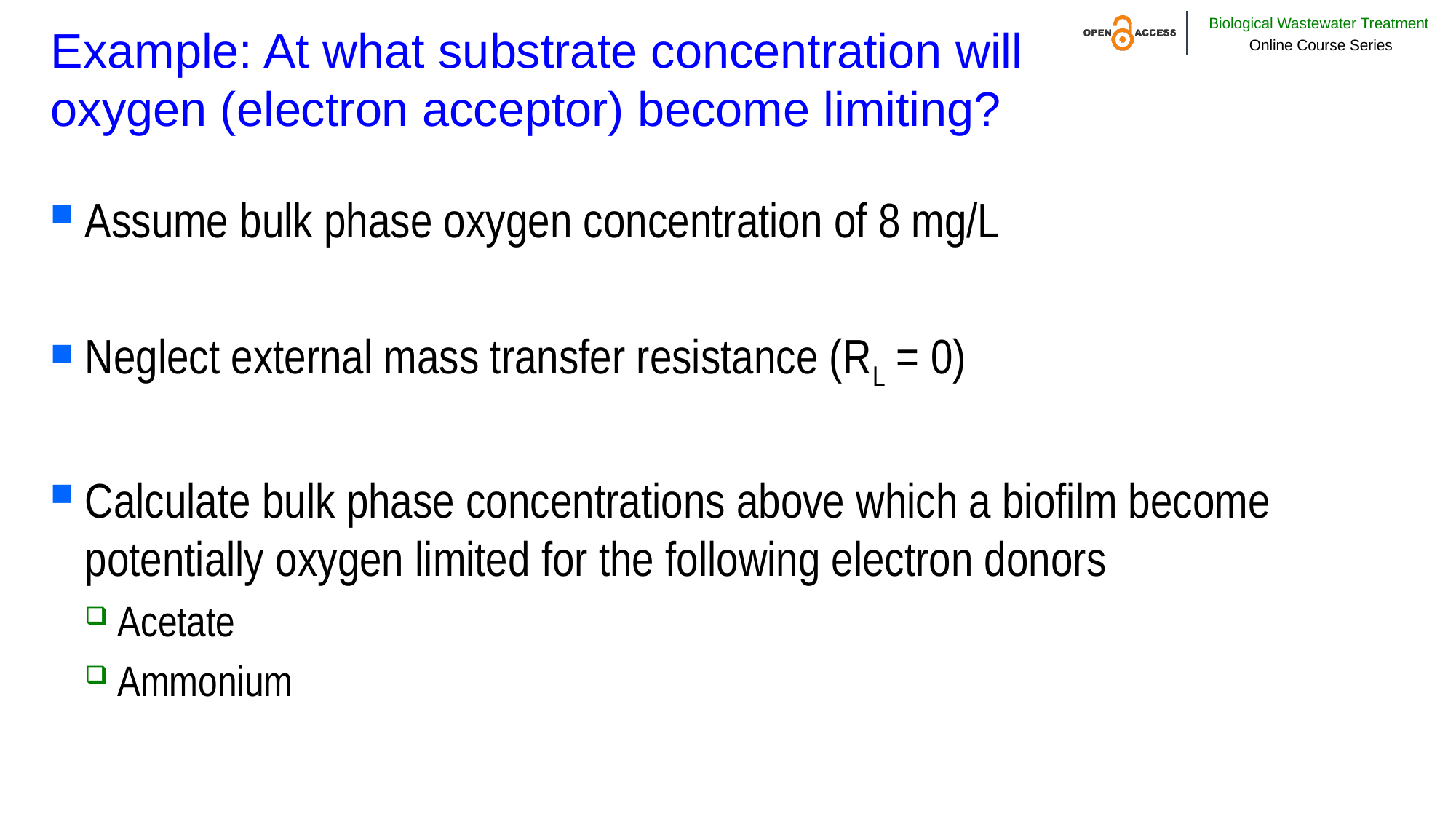

# Example: At what substrate concentration will oxygen (electron acceptor) become limiting?
Assume bulk phase oxygen concentration of 8 mg/L

Neglect external mass transfer resistance (RL = 0)

Calculate bulk phase concentrations above which a biofilm become potentially oxygen limited for the following electron donors
Acetate
Ammonium